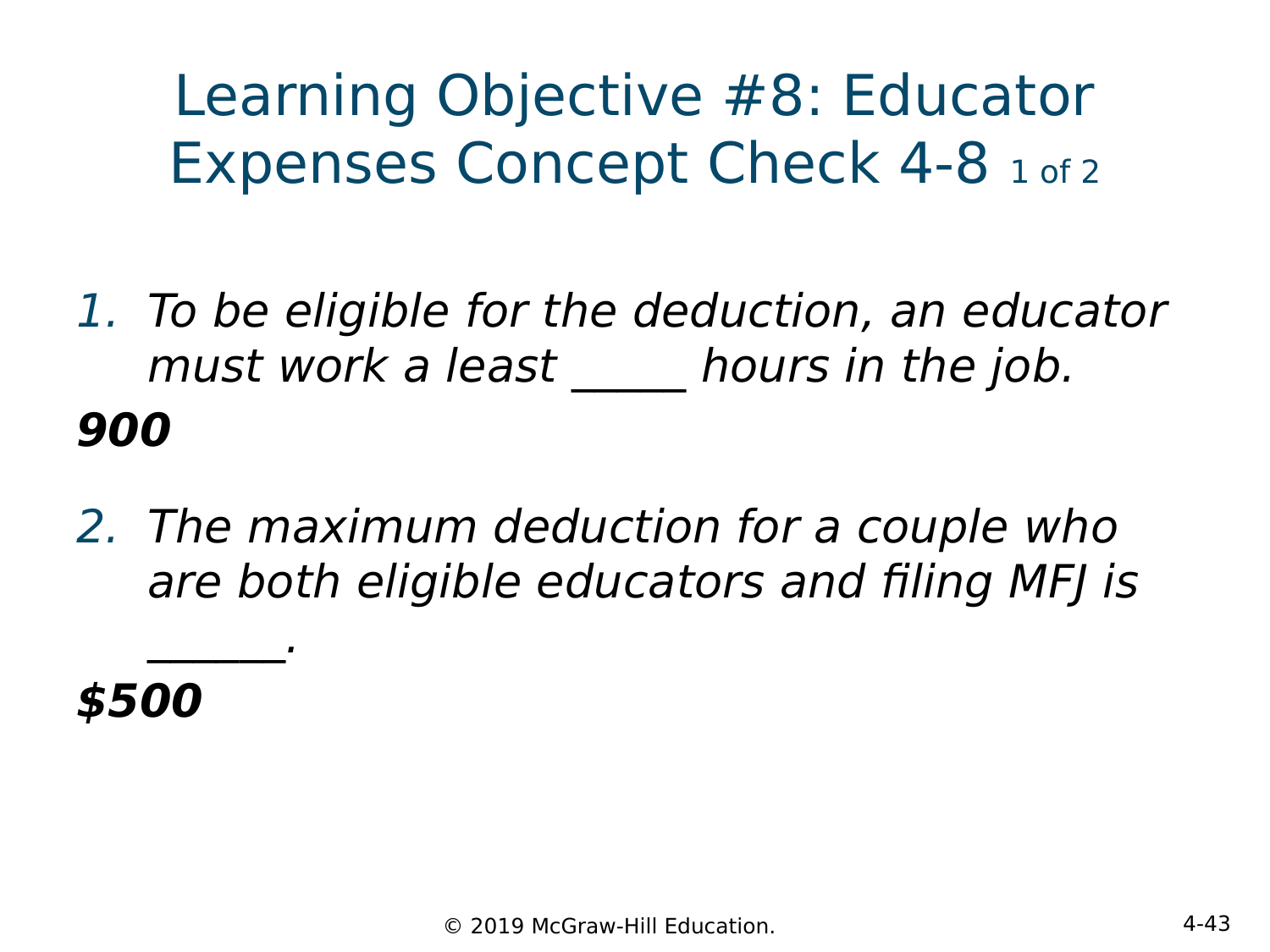

# Learning Objective #8: Educator Expenses Concept Check 4-8 1 of 2
To be eligible for the deduction, an educator must work a least _____ hours in the job.
900
The maximum deduction for a couple who are both eligible educators and filing MFJ is ______.
$500